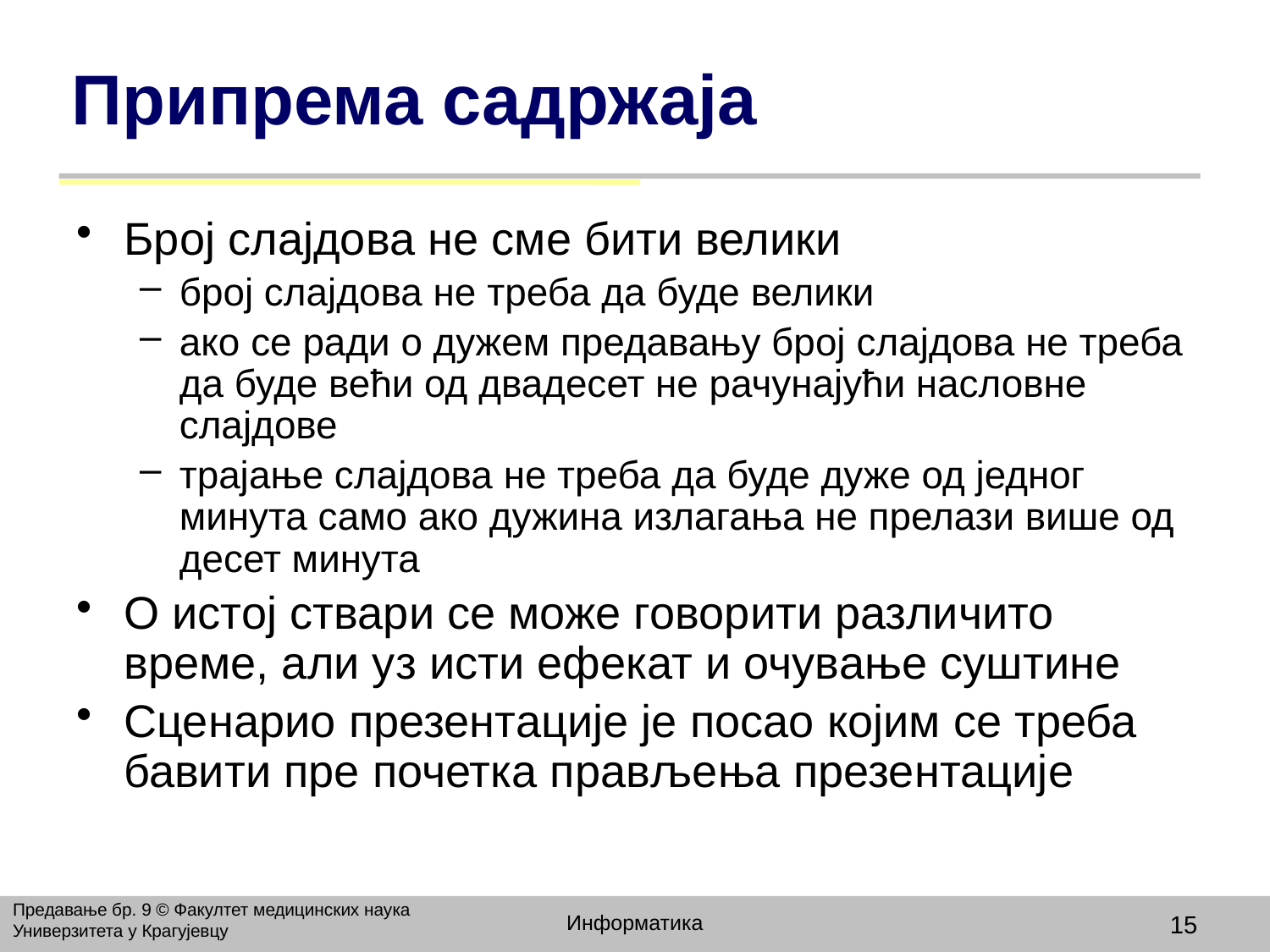

# Припрема садржаја
Број слајдова не сме бити велики
број слајдова не треба да буде велики
ако се ради о дужем предавању број слајдова не треба да буде већи од двадесет не рачунајући насловне слајдове
трајање слајдова не треба да буде дуже од једног минута само ако дужина излагања не прелази више од десет минута
O истој ствари се може говорити различито време, али уз исти ефекат и очување суштине
Сценарио презентације је посао којим се треба бавити пре почетка прављења презентације
Предавање бр. 9 © Факултет медицинских наука Универзитета у Крагујевцу
Информатика
15